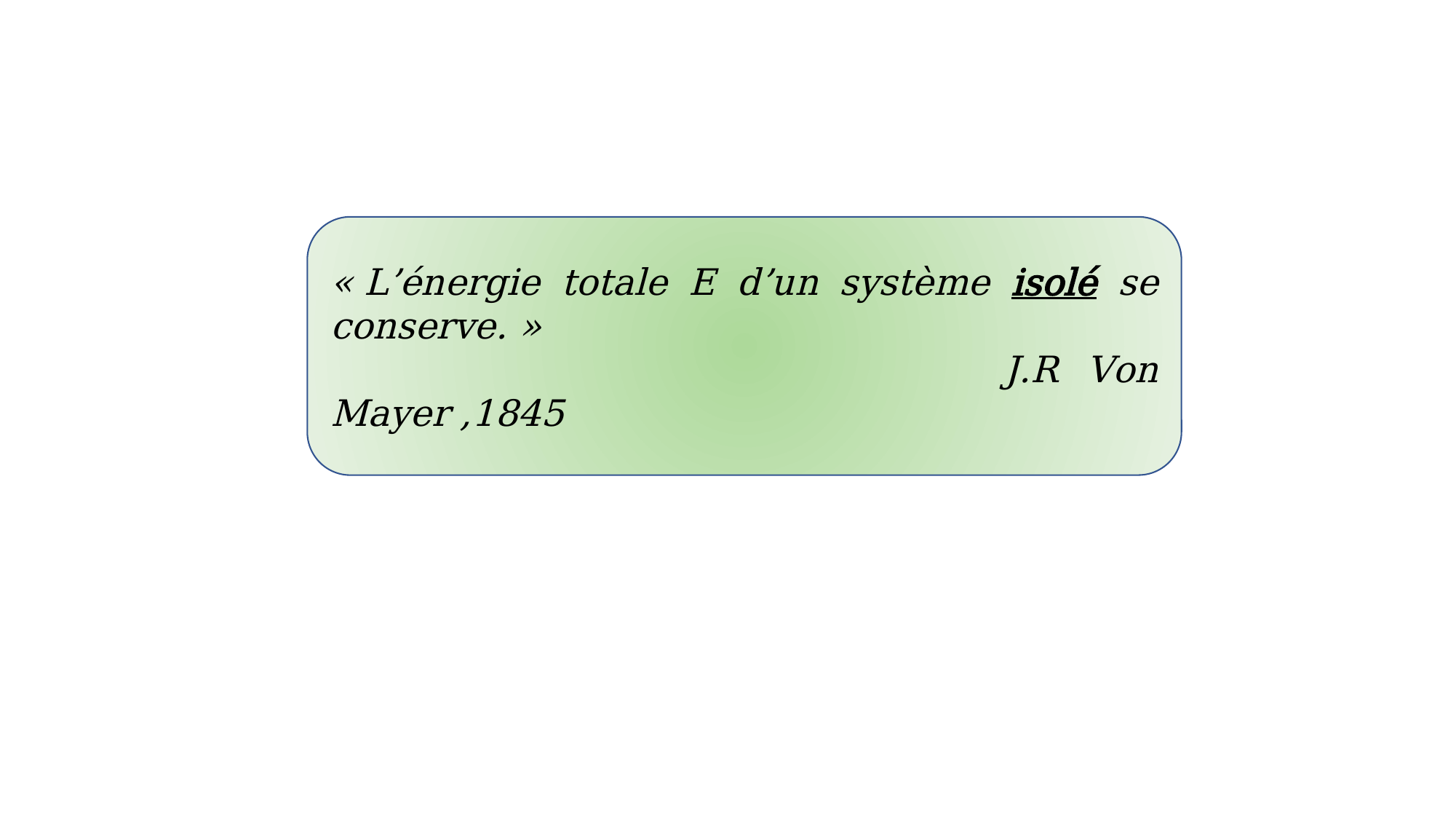

« L’énergie totale E d’un système isolé se conserve. »									            J.R Von Mayer ,1845